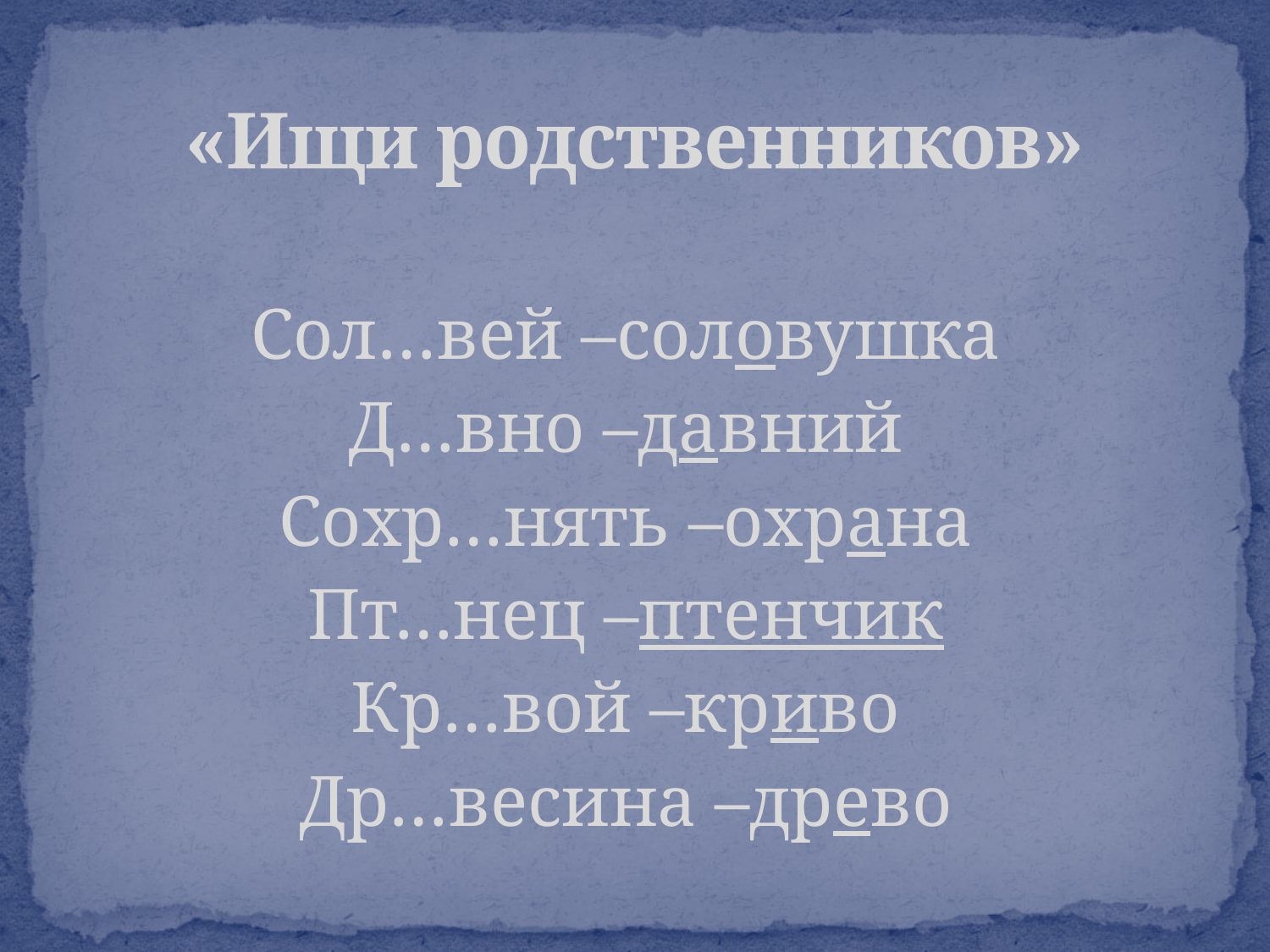

# «Ищи родственников»

Сол…вей –соловушка
Д…вно –давний
Сохр…нять –охрана
Пт…нец –птенчик
Кр…вой –криво
Др…весина –древо